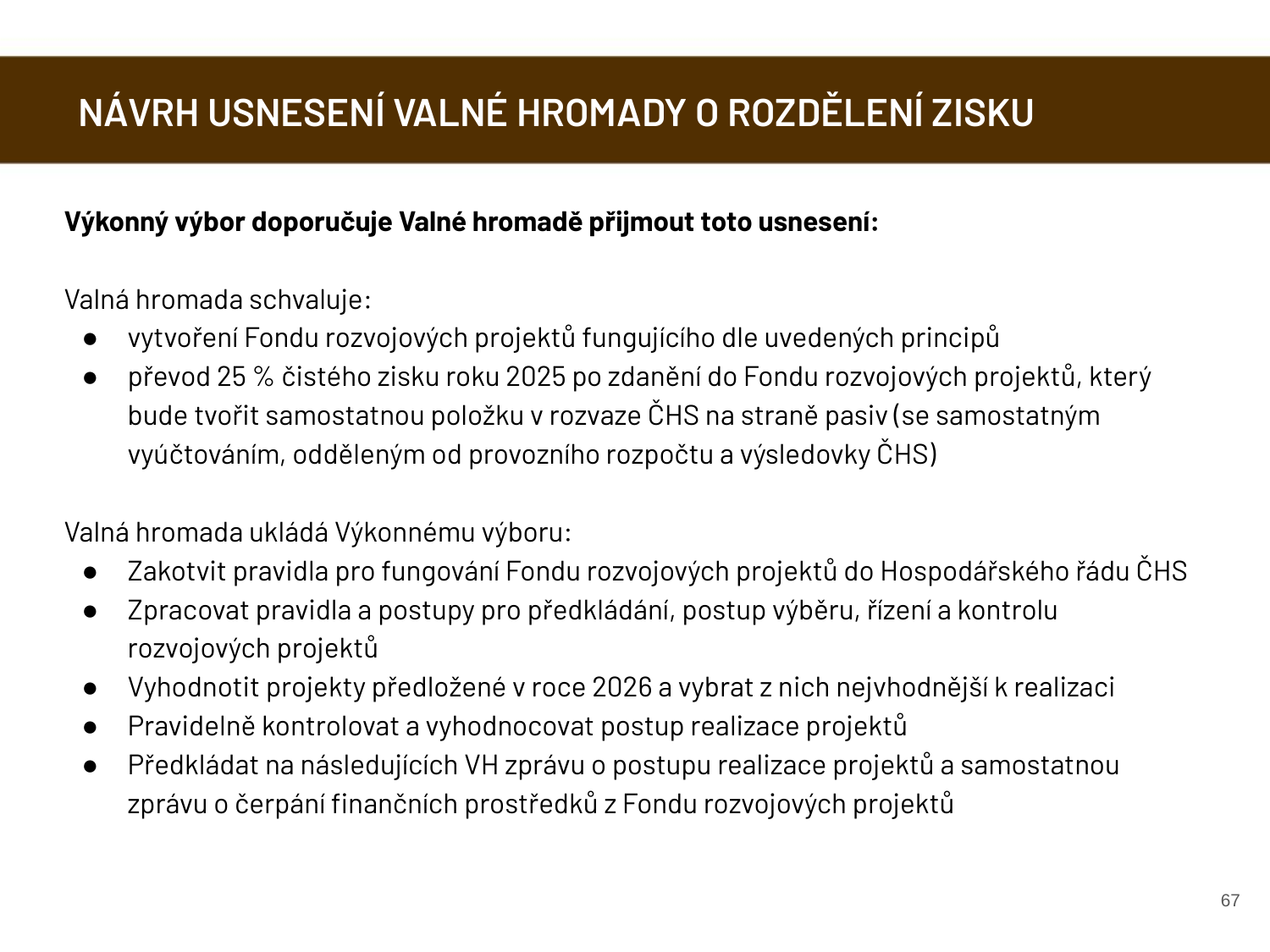

NÁVRH USNESENÍ VALNÉ HROMADY O ROZDĚLENÍ ZISKU
Výkonný výbor doporučuje Valné hromadě přijmout toto usnesení:

Valná hromada schvaluje:
vytvoření Fondu rozvojových projektů fungujícího dle uvedených principů
převod 25 % čistého zisku roku 2025 po zdanění do Fondu rozvojových projektů, který bude tvořit samostatnou položku v rozvaze ČHS na straně pasiv (se samostatným vyúčtováním, odděleným od provozního rozpočtu a výsledovky ČHS)

Valná hromada ukládá Výkonnému výboru:
Zakotvit pravidla pro fungování Fondu rozvojových projektů do Hospodářského řádu ČHS
Zpracovat pravidla a postupy pro předkládání, postup výběru, řízení a kontrolu rozvojových projektů
Vyhodnotit projekty předložené v roce 2026 a vybrat z nich nejvhodnější k realizaci
Pravidelně kontrolovat a vyhodnocovat postup realizace projektů
Předkládat na následujících VH zprávu o postupu realizace projektů a samostatnou zprávu o čerpání finančních prostředků z Fondu rozvojových projektů
67